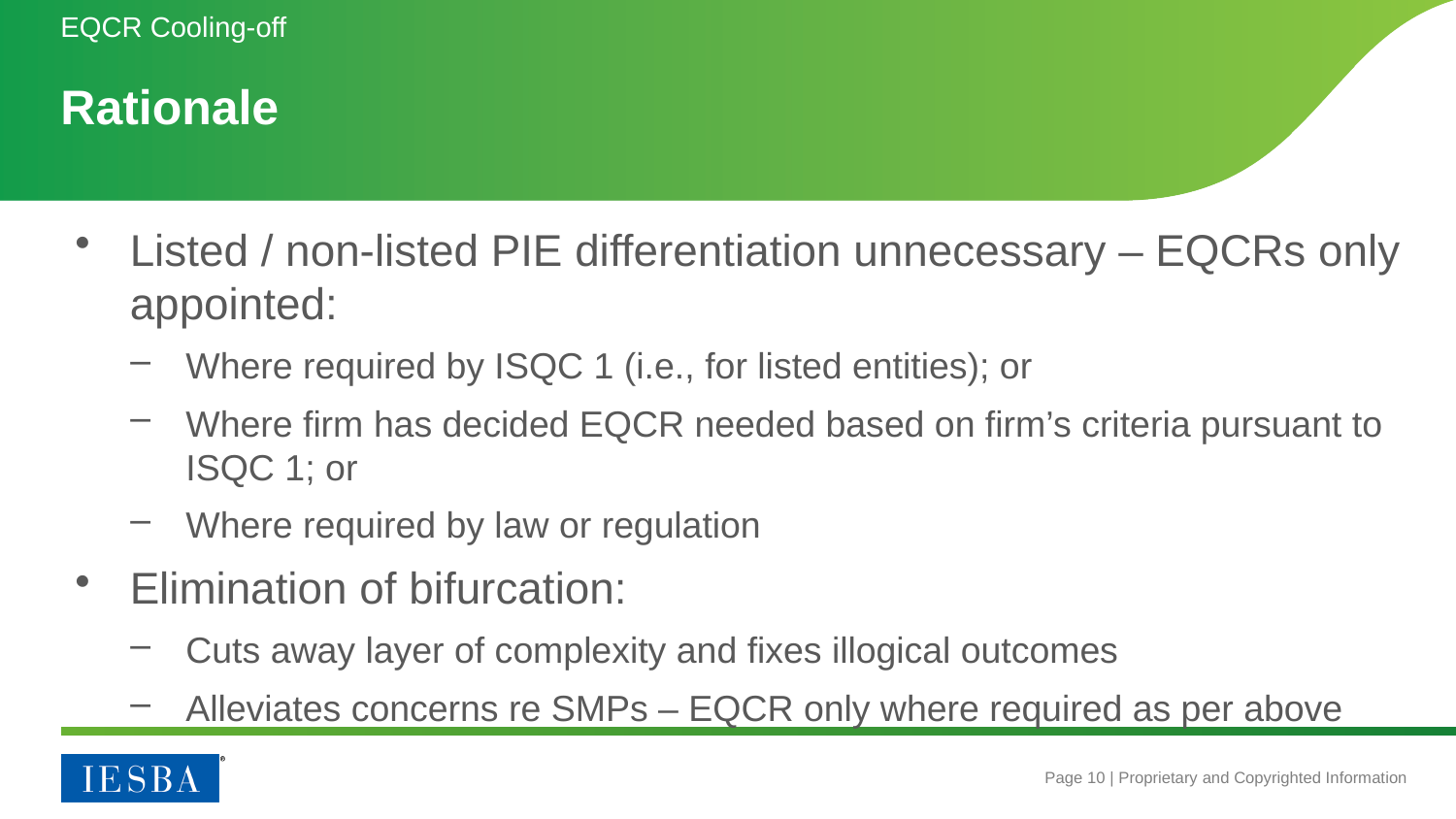

EQCR Cooling-off

# Rationale
Listed / non-listed PIE differentiation unnecessary – EQCRs only appointed:
Where required by ISQC 1 (i.e., for listed entities); or
Where firm has decided EQCR needed based on firm’s criteria pursuant to ISQC 1; or
Where required by law or regulation
Elimination of bifurcation:
Cuts away layer of complexity and fixes illogical outcomes
Alleviates concerns re SMPs – EQCR only where required as per above